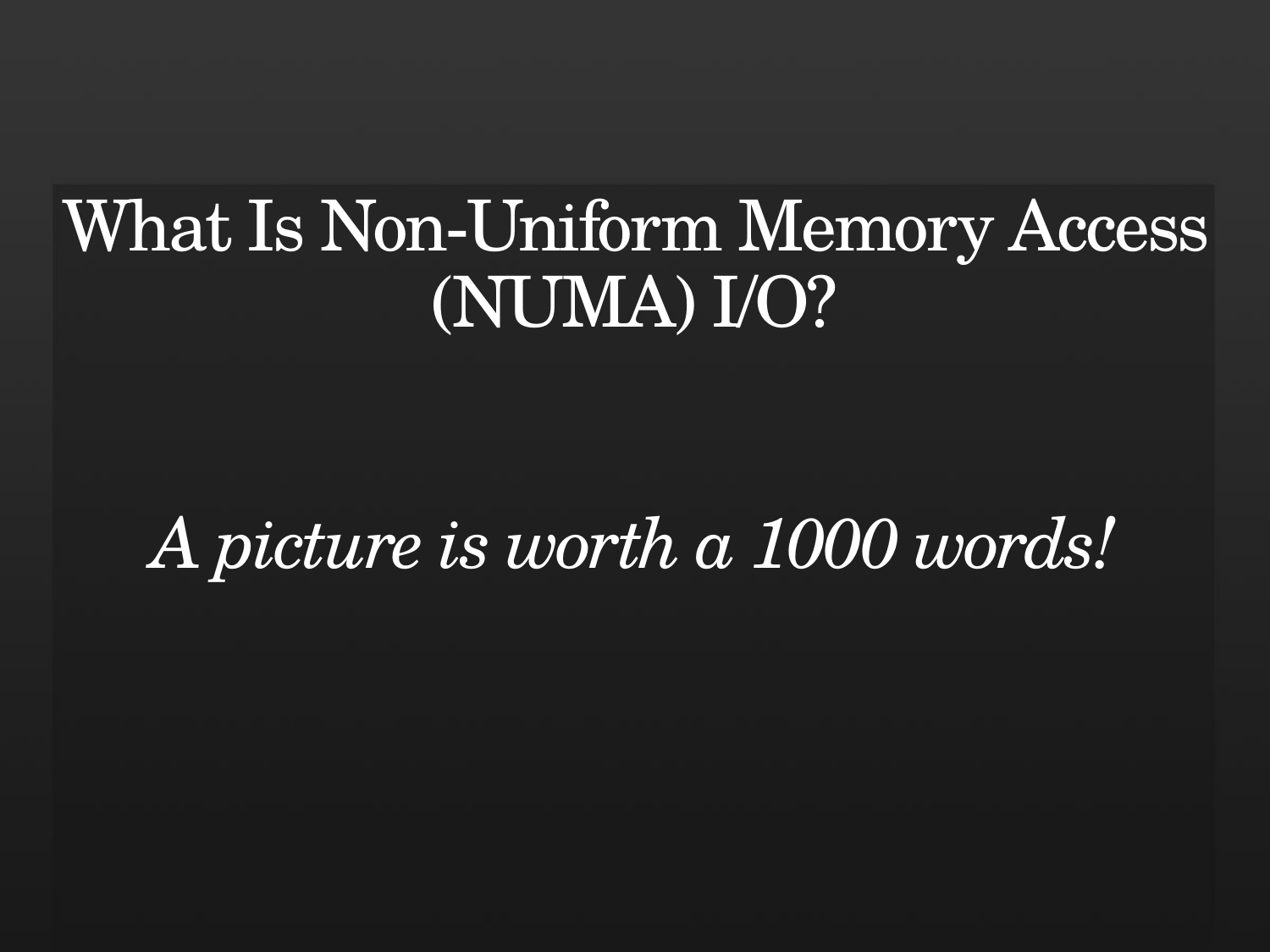

# What Is Non-Uniform Memory Access (NUMA) I/O?
A picture is worth a 1000 words!